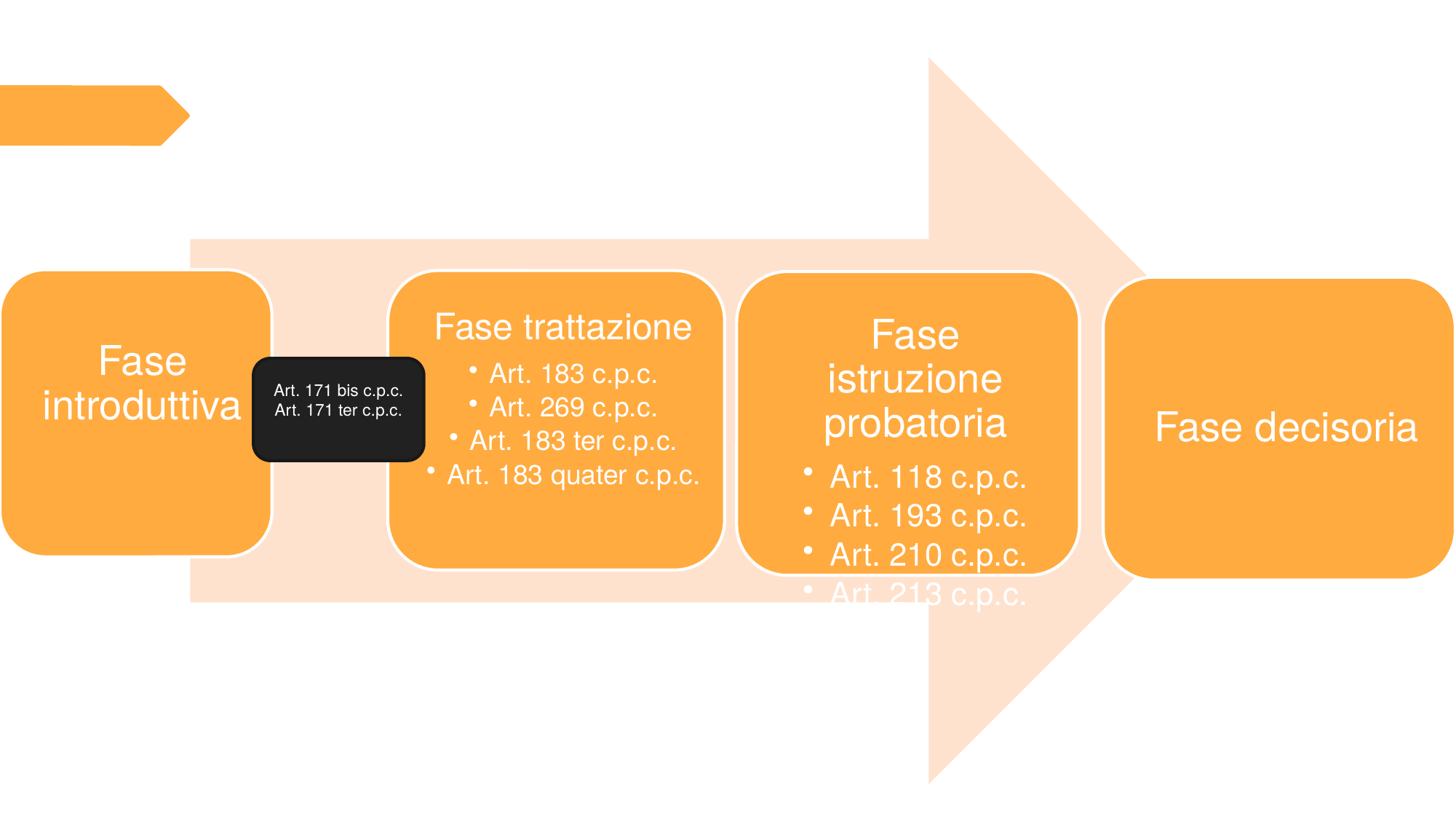

Fase introduttiva

Fase trattazione
Art. 183 c.p.c.
Art. 269 c.p.c.
Art. 183 ter c.p.c.
Art. 183 quater c.p.c.
Fase istruzione probatoria
Art. 118 c.p.c.
Art. 193 c.p.c.
Art. 210 c.p.c.
Art. 213 c.p.c.
Fase decisoria
Art. 171 bis c.p.c.
Art. 171 ter c.p.c.